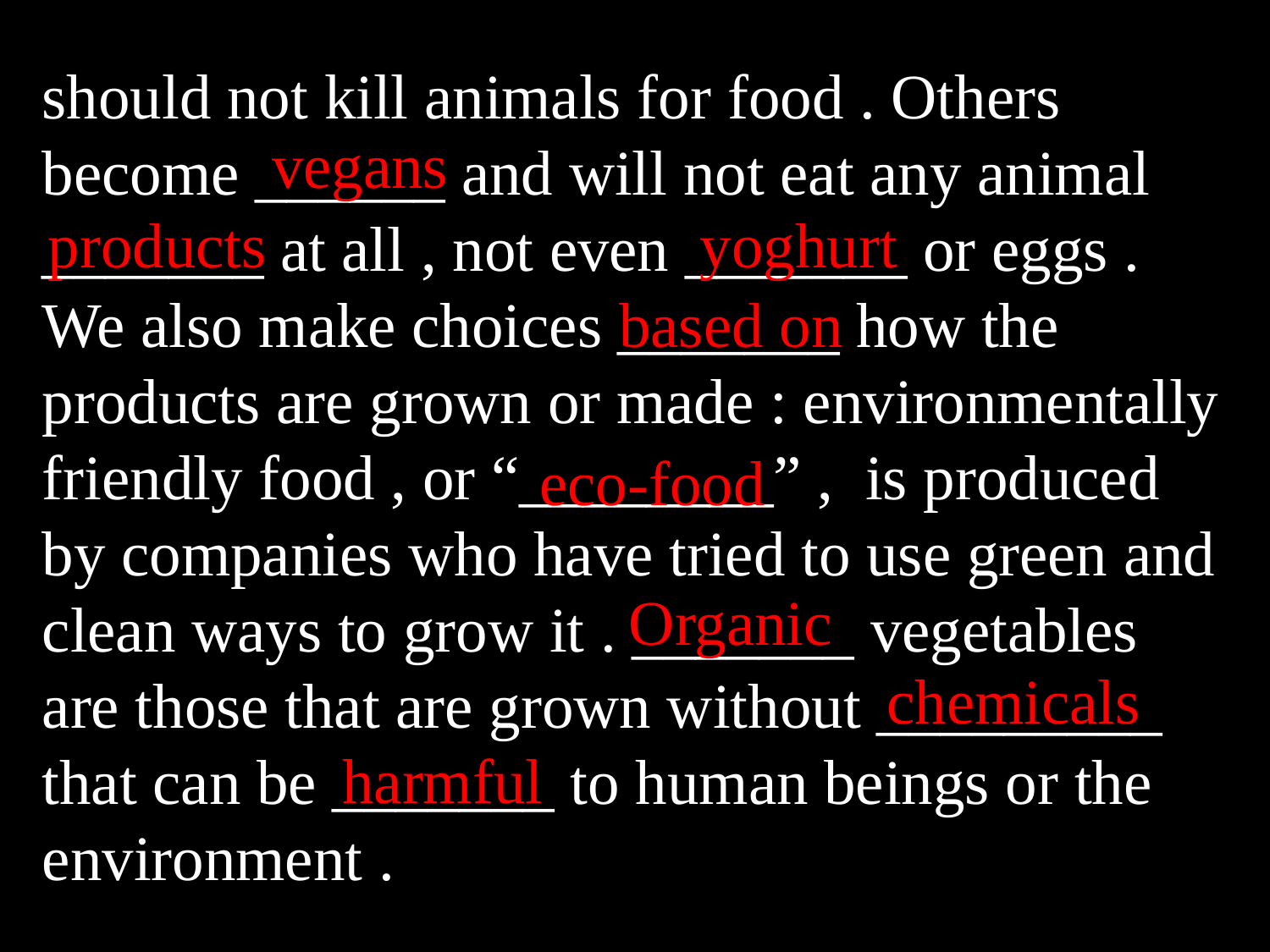

should not kill animals for food . Others become ______ and will not eat any animal _______ at all , not even _______ or eggs . We also make choices _______ how the products are grown or made : environmentally friendly food , or “________” ,  is produced by companies who have tried to use green and clean ways to grow it . _______ vegetables are those that are grown without _________ that can be _______ to human beings or the environment .

vegans
products
yoghurt
based on
eco-food
Organic

chemicals
harmful